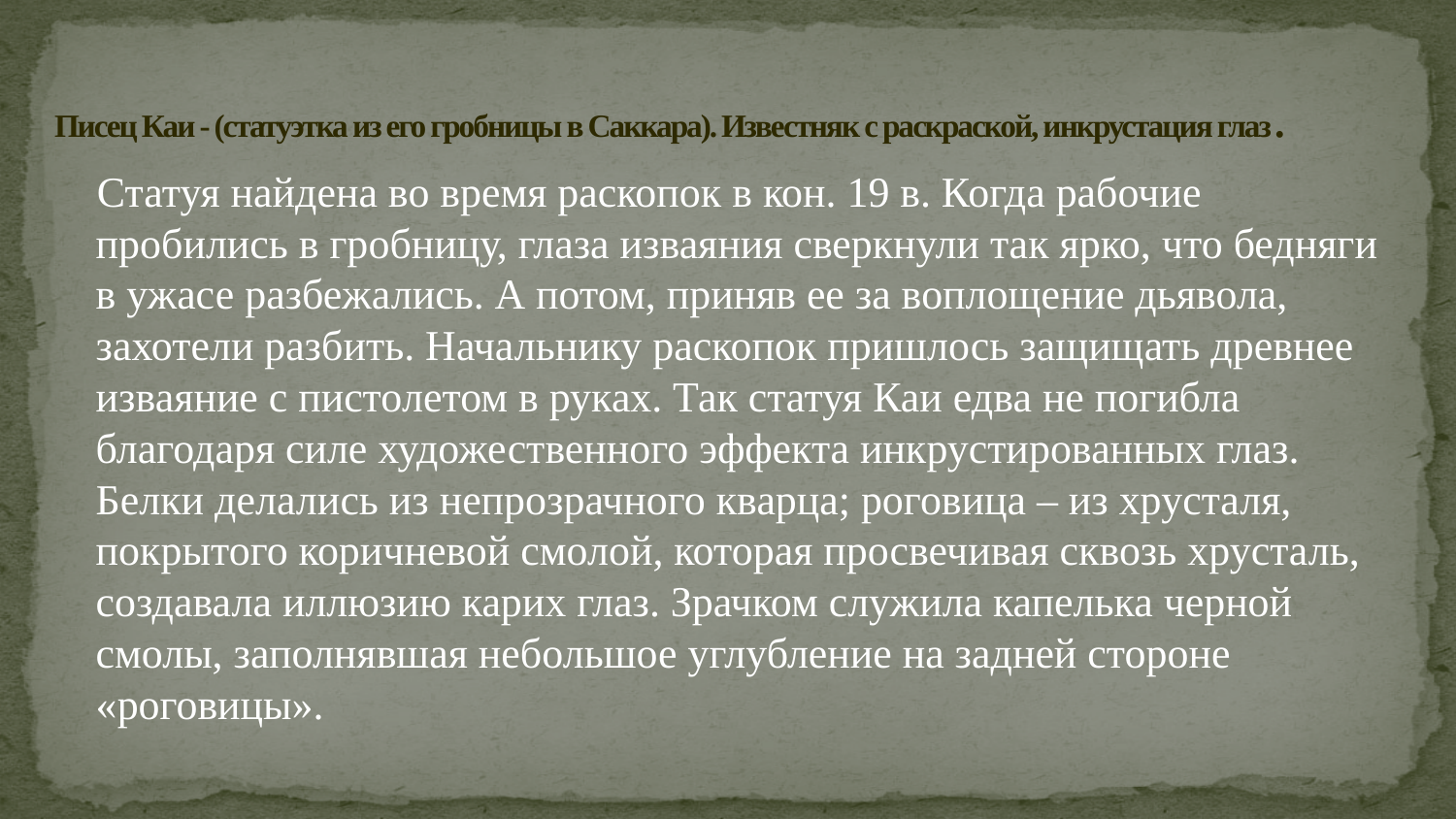

# Писец Каи - (статуэтка из его гробницы в Саккара). Известняк с раскраской, инкрустация глаз.
    Статуя найдена во время раскопок в кон. 19 в. Когда рабочие пробились в гробницу, глаза изваяния сверкнули так ярко, что бедняги в ужасе разбежались. А потом, приняв ее за воплощение дьявола, захотели разбить. Начальнику раскопок пришлось защищать древнее изваяние с пистолетом в руках. Так статуя Каи едва не погибла благодаря силе художественного эффекта инкрустированных глаз.
Белки делались из непрозрачного кварца; роговица – из хрусталя, покрытого коричневой смолой, которая просвечивая сквозь хрусталь, создавала иллюзию карих глаз. Зрачком служила капелька черной смолы, заполнявшая небольшое углубление на задней стороне «роговицы».